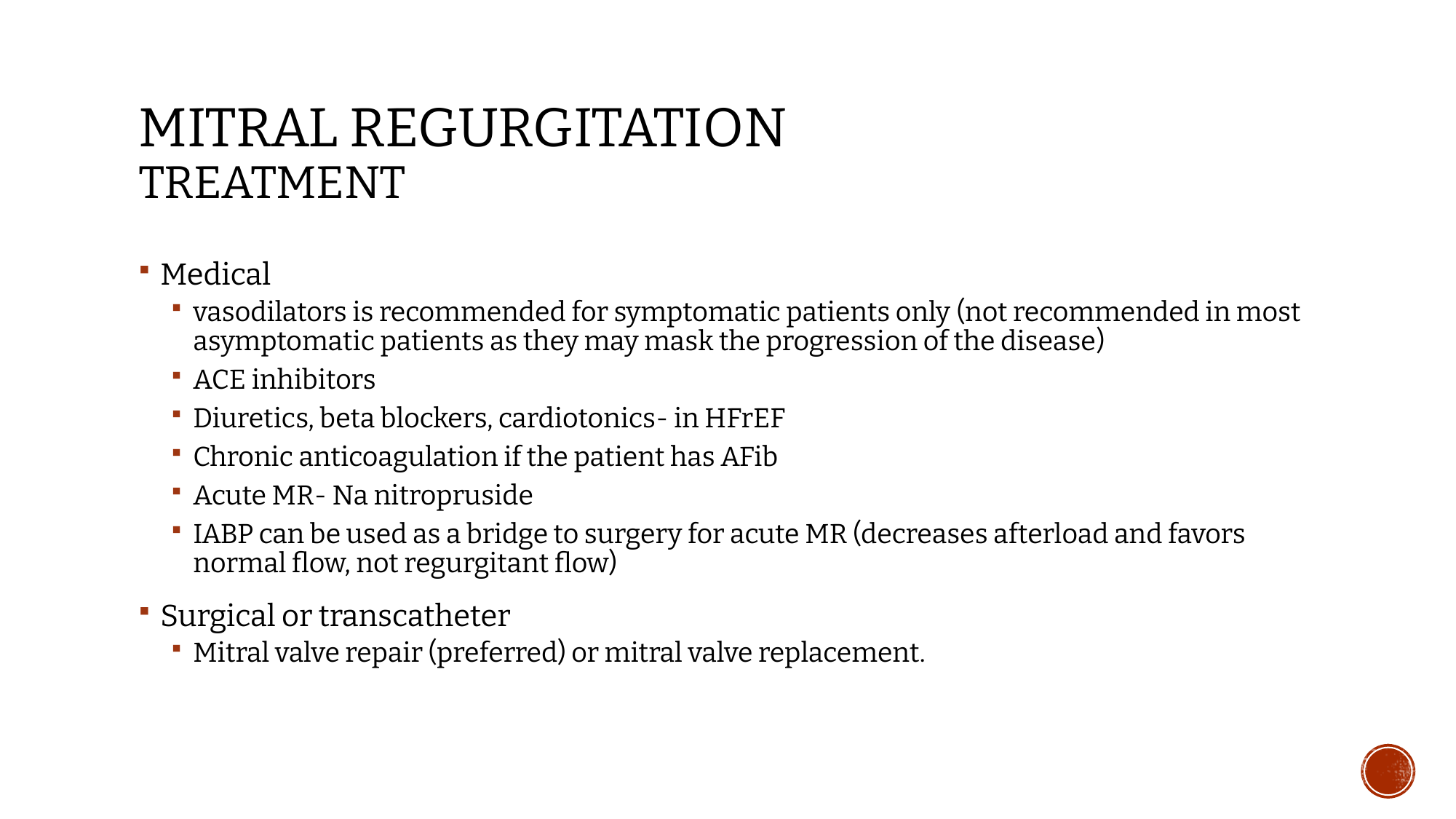

# MITRAL REGURGITATION treatment
Medical
vasodilators is recommended for symptomatic patients only (not recommended in most asymptomatic patients as they may mask the progression of the disease)
ACE inhibitors
Diuretics, beta blockers, cardiotonics- in HFrEF
Chronic anticoagulation if the patient has AFib
Acute MR- Na nitropruside
IABP can be used as a bridge to surgery for acute MR (decreases afterload and favors normal flow, not regurgitant flow)
Surgical or transcatheter
Mitral valve repair (preferred) or mitral valve replacement.